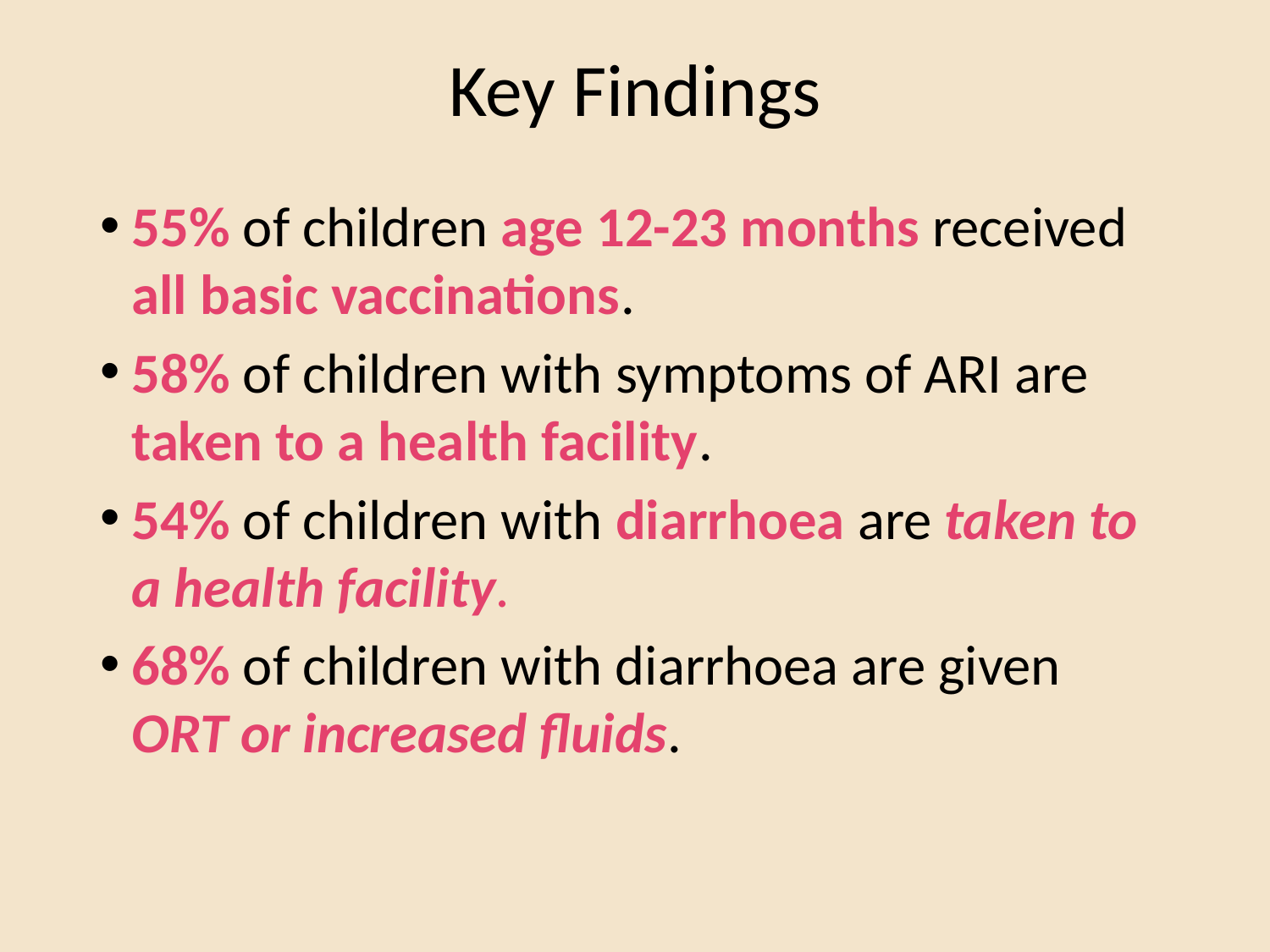

# Key Findings
55% of children age 12-23 months received all basic vaccinations.
58% of children with symptoms of ARI are taken to a health facility.
54% of children with diarrhoea are taken to a health facility.
68% of children with diarrhoea are given ORT or increased fluids.